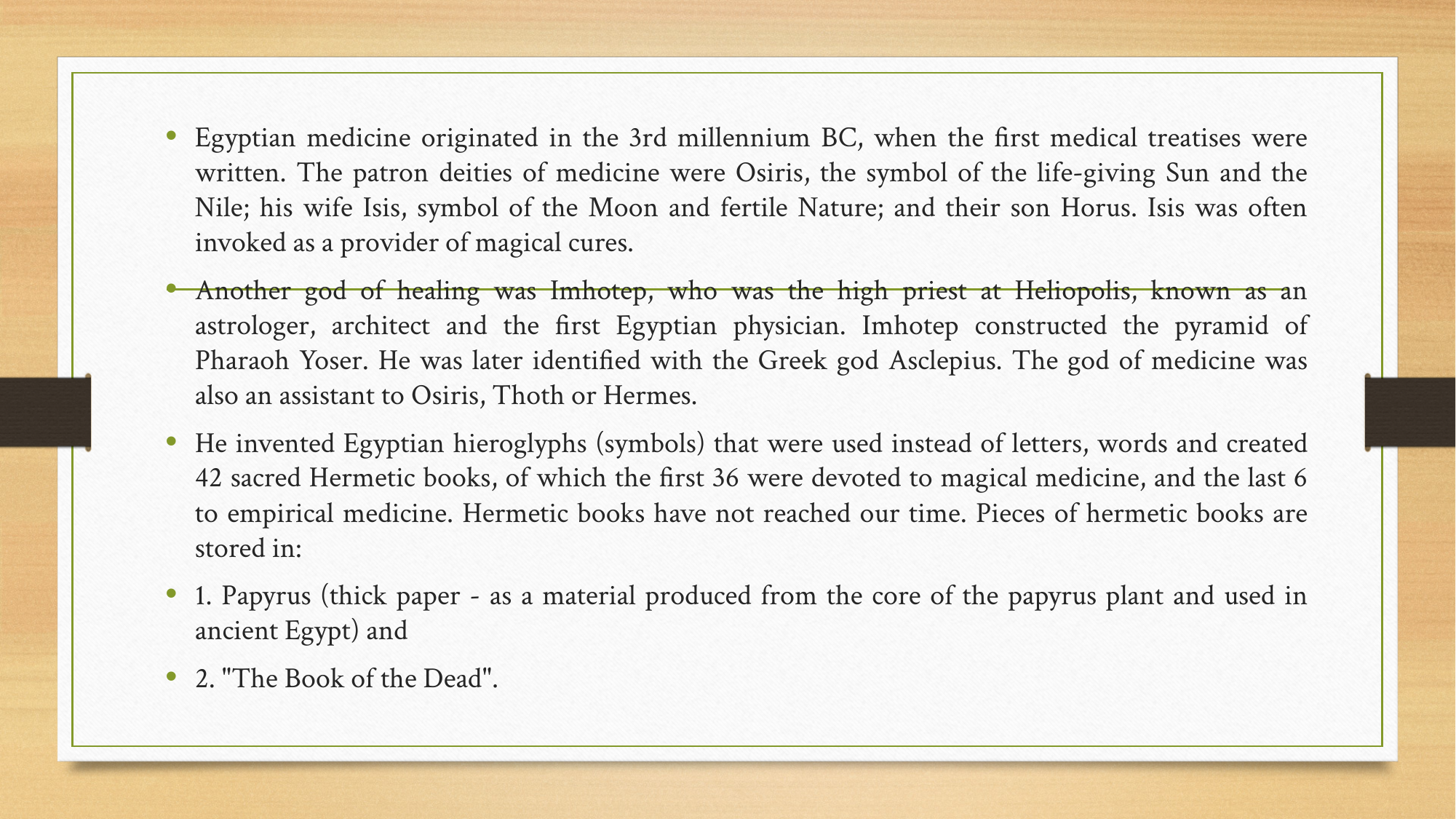

Egyptian medicine originated in the 3rd millennium BC, when the first medical treatises were written. The patron deities of medicine were Osiris, the symbol of the life-giving Sun and the Nile; his wife Isis, symbol of the Moon and fertile Nature; and their son Horus. Isis was often invoked as a provider of magical cures.
Another god of healing was Imhotep, who was the high priest at Heliopolis, known as an astrologer, architect and the first Egyptian physician. Imhotep constructed the pyramid of Pharaoh Yoser. He was later identified with the Greek god Asclepius. The god of medicine was also an assistant to Osiris, Thoth or Hermes.
He invented Egyptian hieroglyphs (symbols) that were used instead of letters, words and created 42 sacred Hermetic books, of which the first 36 were devoted to magical medicine, and the last 6 to empirical medicine. Hermetic books have not reached our time. Pieces of hermetic books are stored in:
1. Papyrus (thick paper - as a material produced from the core of the papyrus plant and used in ancient Egypt) and
2. "The Book of the Dead".